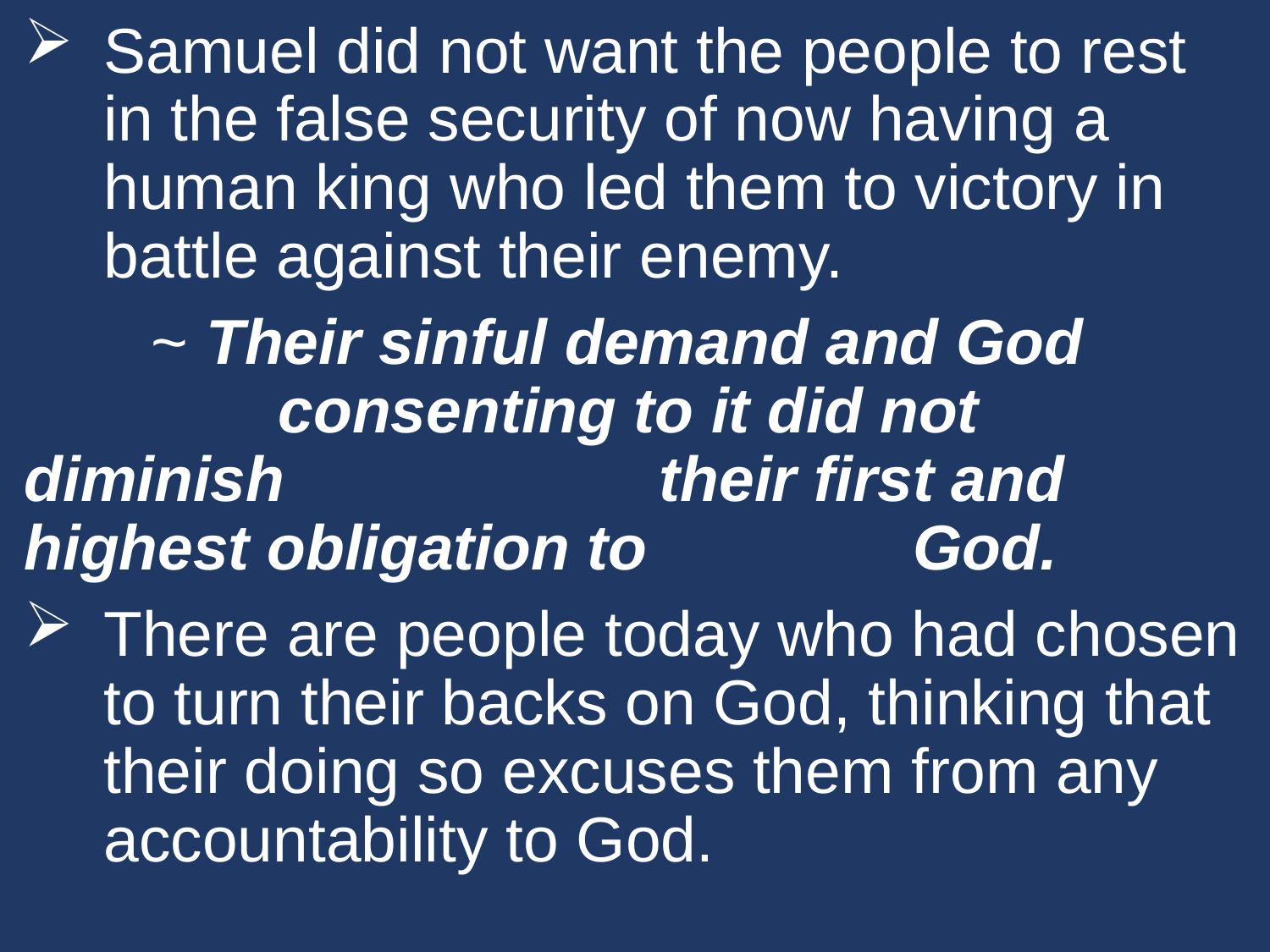

Samuel did not want the people to rest in the false security of now having a human king who led them to victory in battle against their enemy.
	~ Their sinful demand and God 			consenting to it did not diminish 			their first and highest obligation to 		God.
There are people today who had chosen to turn their backs on God, thinking that their doing so excuses them from any accountability to God.